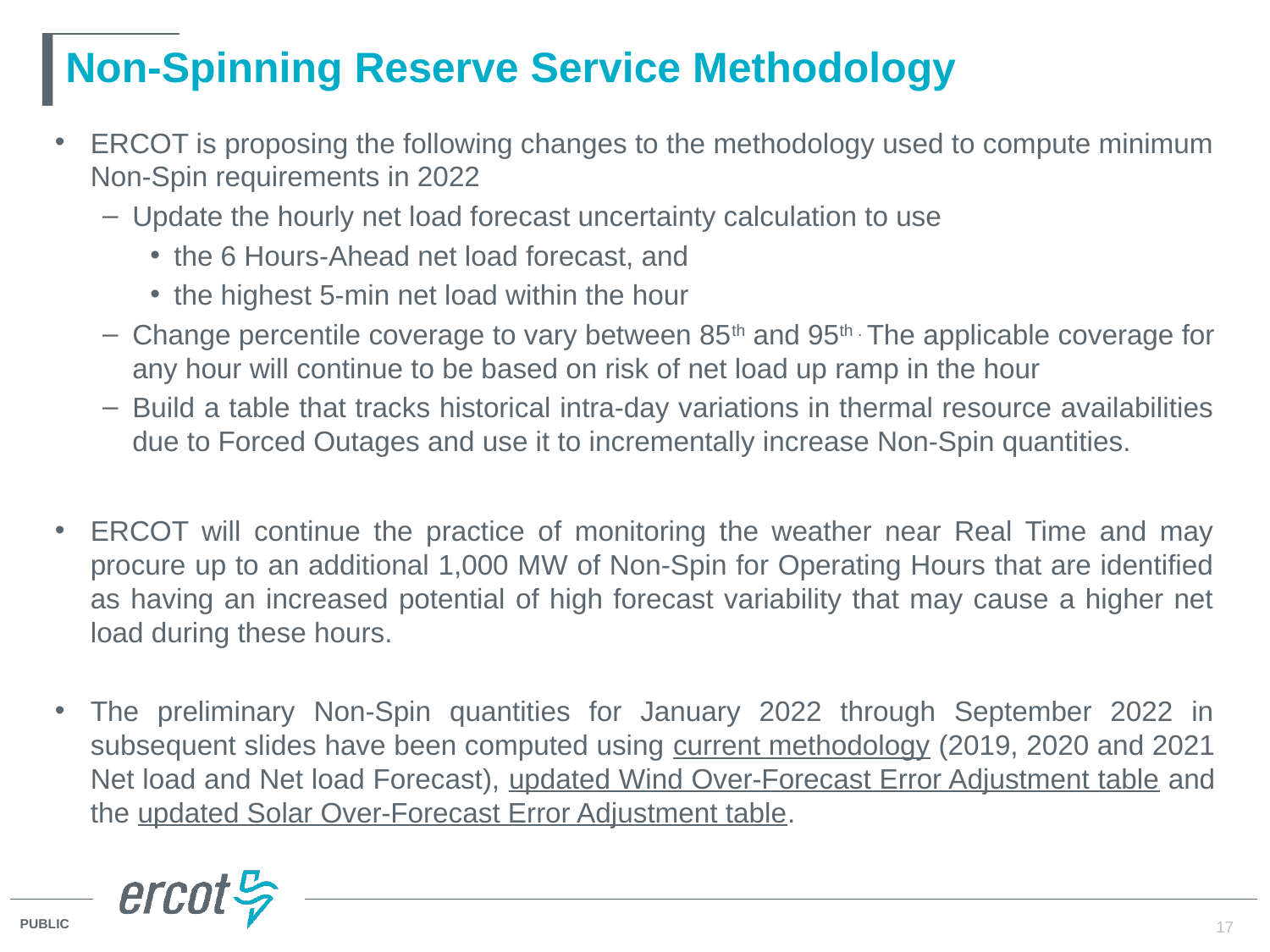

# Non-Spinning Reserve Service Methodology
ERCOT is proposing the following changes to the methodology used to compute minimum Non-Spin requirements in 2022
Update the hourly net load forecast uncertainty calculation to use
the 6 Hours-Ahead net load forecast, and
the highest 5-min net load within the hour
Change percentile coverage to vary between 85th and 95th . The applicable coverage for any hour will continue to be based on risk of net load up ramp in the hour
Build a table that tracks historical intra-day variations in thermal resource availabilities due to Forced Outages and use it to incrementally increase Non-Spin quantities.

ERCOT will continue the practice of monitoring the weather near Real Time and may procure up to an additional 1,000 MW of Non-Spin for Operating Hours that are identified as having an increased potential of high forecast variability that may cause a higher net load during these hours.

The preliminary Non-Spin quantities for January 2022 through September 2022 in subsequent slides have been computed using current methodology (2019, 2020 and 2021 Net load and Net load Forecast), updated Wind Over-Forecast Error Adjustment table and the updated Solar Over-Forecast Error Adjustment table.